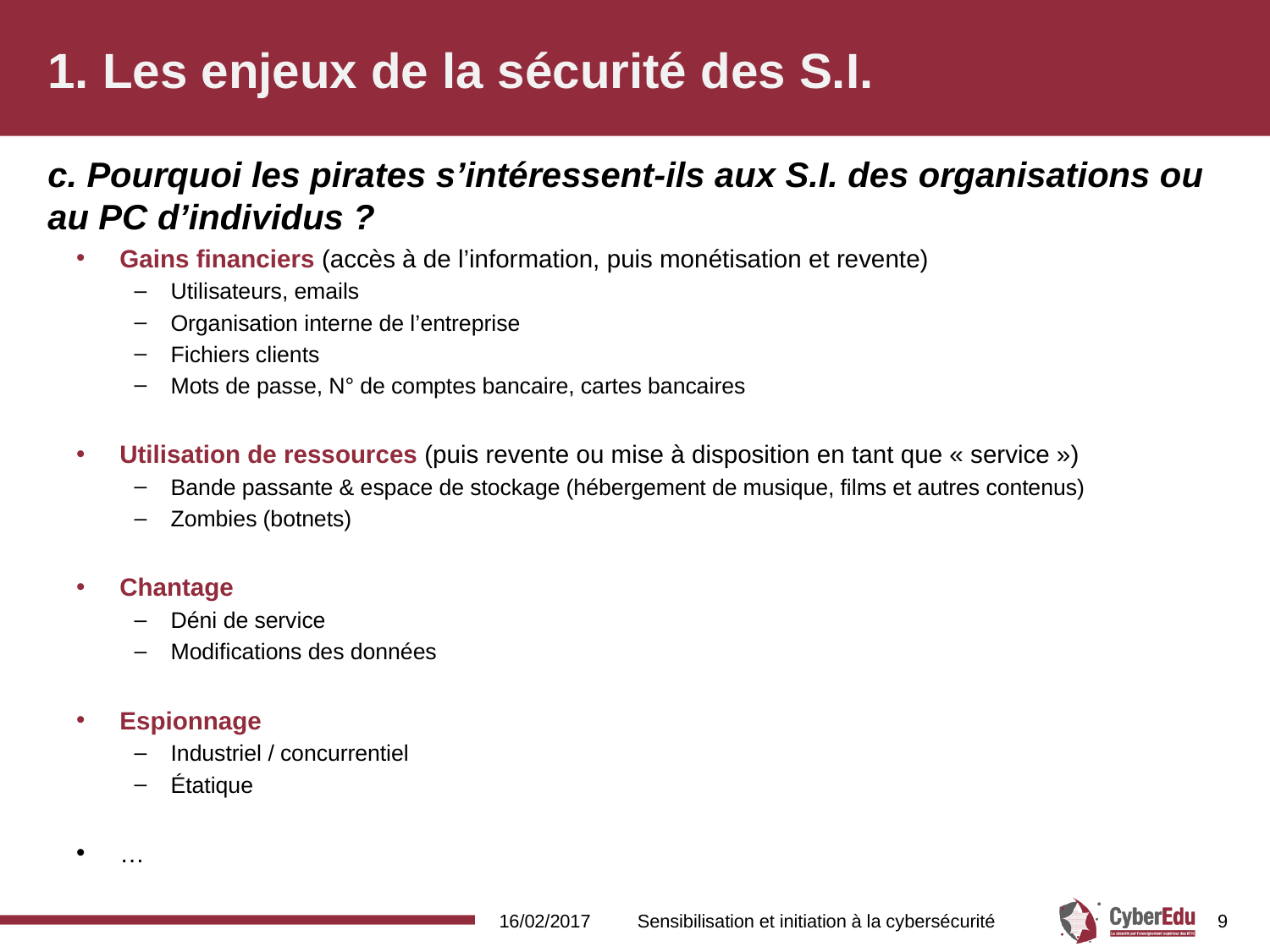

# 1. Les enjeux de la sécurité des S.I.
c. Pourquoi les pirates s’intéressent-ils aux S.I. des organisations ou au PC d’individus ?
Gains financiers (accès à de l’information, puis monétisation et revente)
Utilisateurs, emails
Organisation interne de l’entreprise
Fichiers clients
Mots de passe, N° de comptes bancaire, cartes bancaires

Utilisation de ressources (puis revente ou mise à disposition en tant que « service »)
Bande passante & espace de stockage (hébergement de musique, films et autres contenus)
Zombies (botnets)

Chantage
Déni de service
Modifications des données

Espionnage
Industriel / concurrentiel
Étatique

…
16/02/2017
Sensibilisation et initiation à la cybersécurité
9